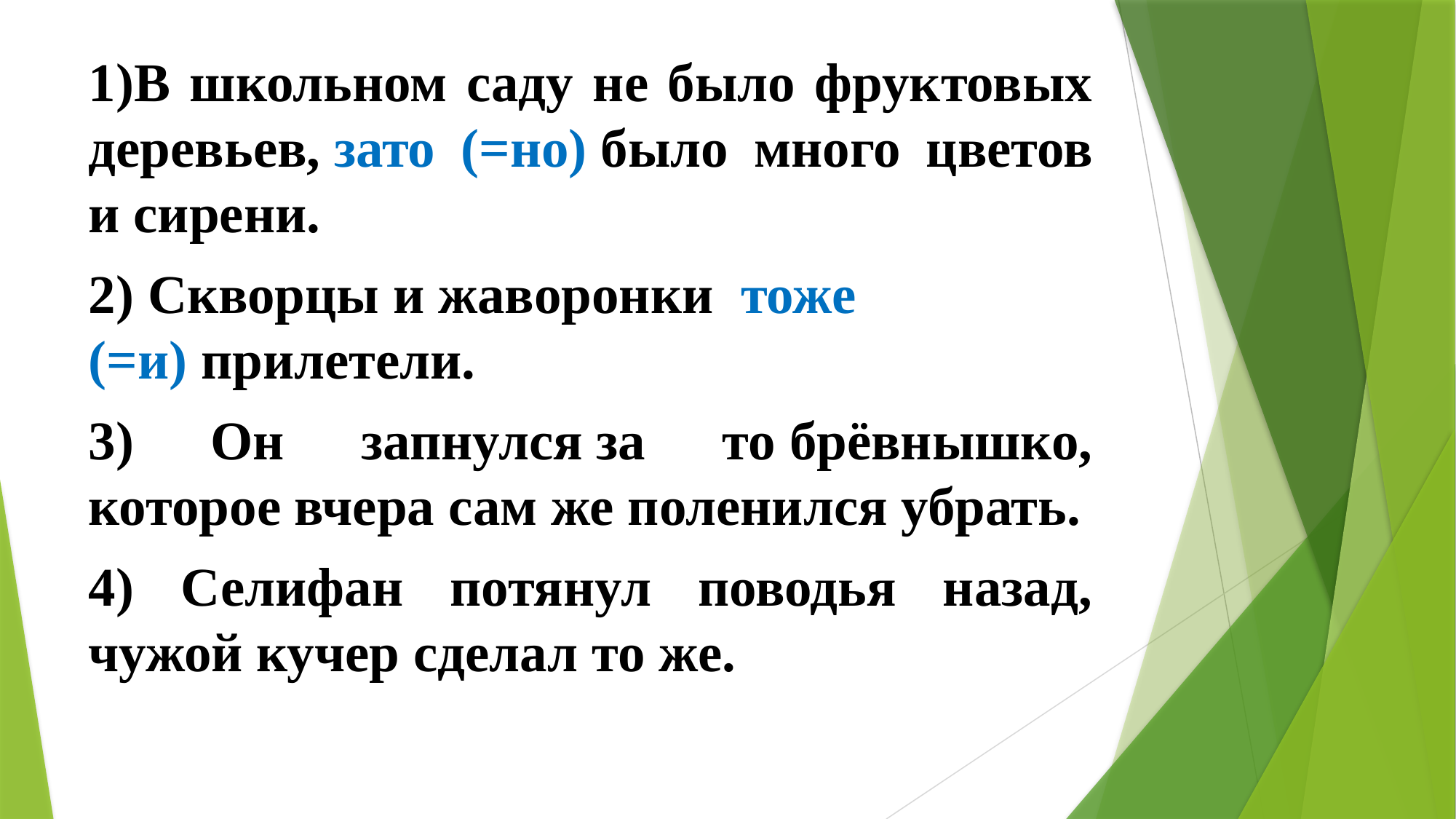

1)В школьном саду не было фруктовых деревьев, зато (=но) было много цветов и сирени.
2) Скворцы и жаворонки  тоже (=и) прилетели.
3) Он запнулся за то брёвнышко, которое вчера сам же поленился убрать.
4) Селифан потянул поводья назад, чужой кучер сделал то же.